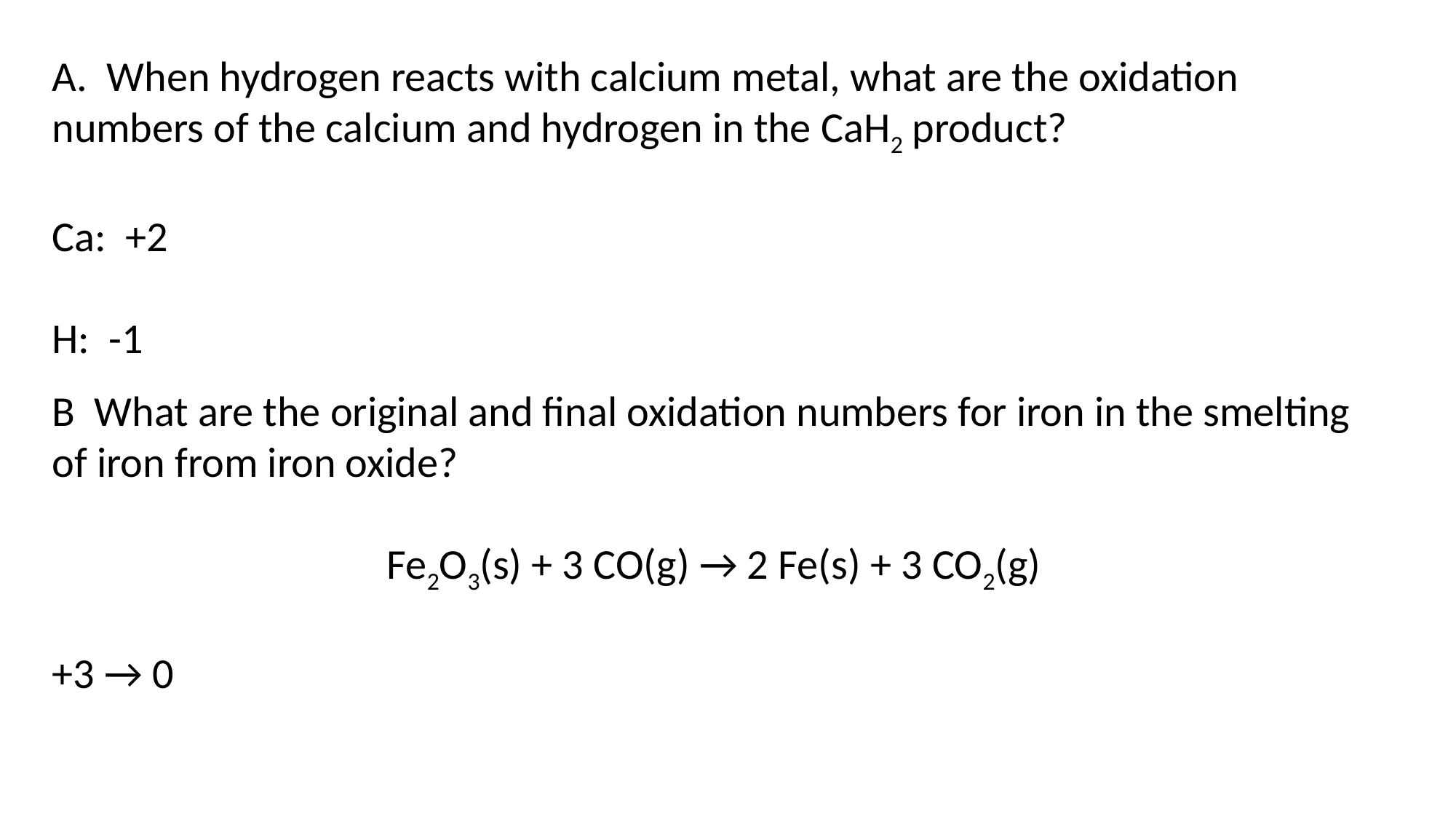

A.  When hydrogen reacts with calcium metal, what are the oxidation numbers of the calcium and hydrogen in the CaH2 product?

Ca:  +2

H:  -1
B  What are the original and final oxidation numbers for iron in the smelting of iron from iron oxide?

Fe2O3(s) + 3 CO(g) → 2 Fe(s) + 3 CO2(g)

+3 → 0